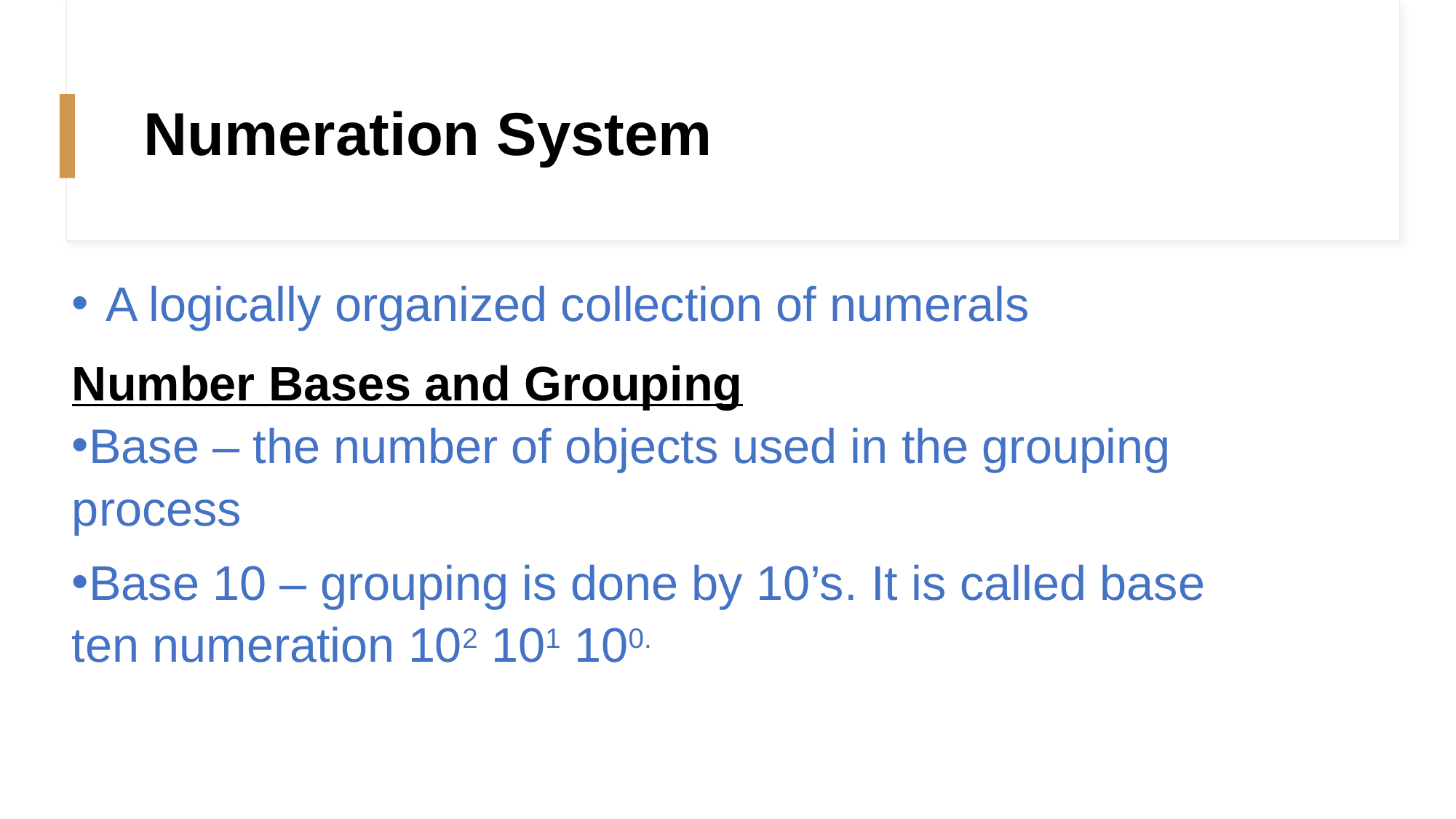

# Numeration System

Number Bases and Grouping
Base – the number of objects used in the grouping process
Base 10 – grouping is done by 10’s. It is called base ten numeration 102 101 100.

A logically organized collection of numerals